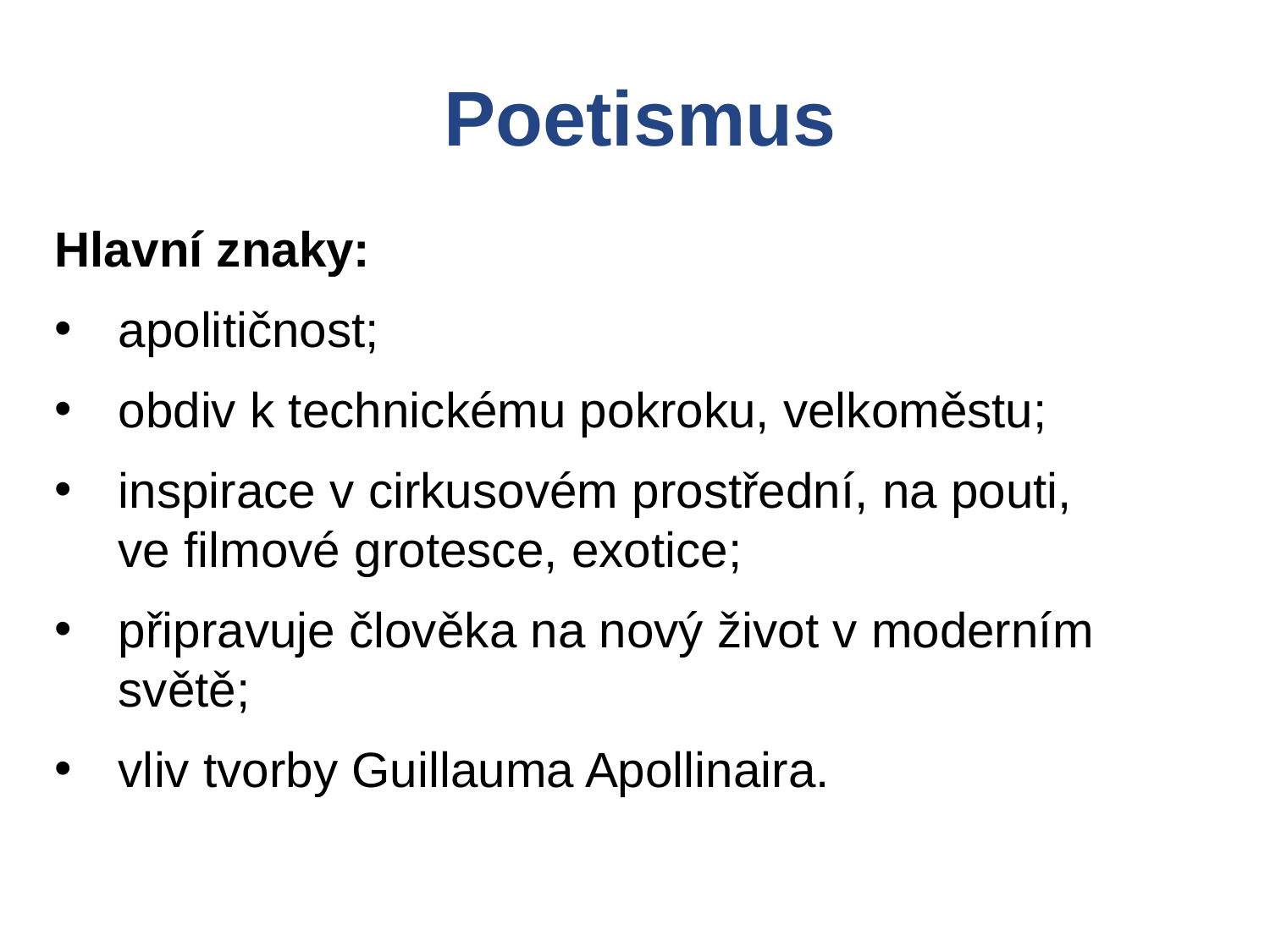

Poetismus
Hlavní znaky:
apolitičnost;
obdiv k technickému pokroku, velkoměstu;
inspirace v cirkusovém prostřední, na pouti,
ve filmové grotesce, exotice;
připravuje člověka na nový život v moderním světě;
vliv tvorby Guillauma Apollinaira.